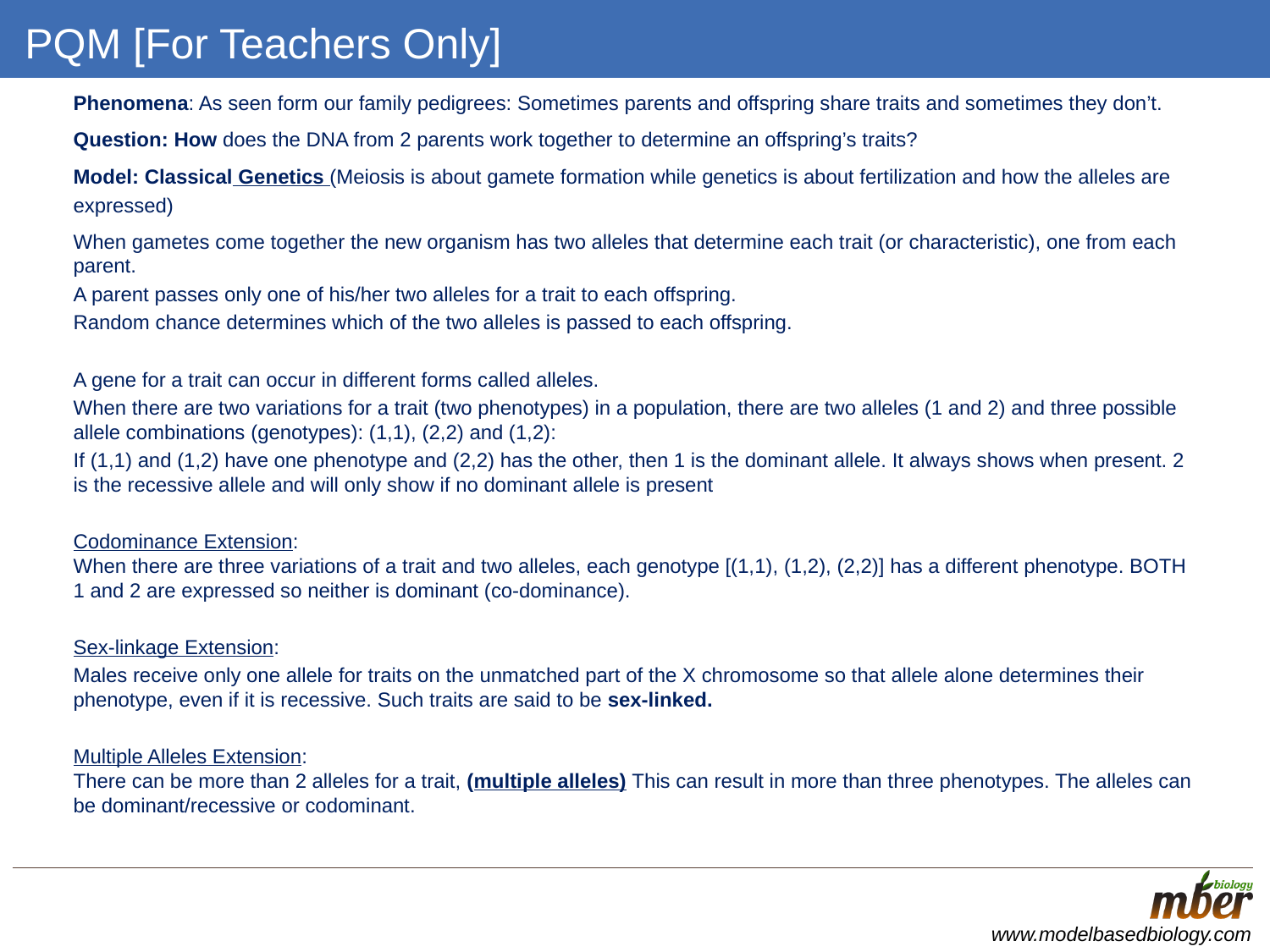

# PQM [For Teachers Only]
Phenomena: As seen form our family pedigrees: Sometimes parents and offspring share traits and sometimes they don’t.
Question: How does the DNA from 2 parents work together to determine an offspring’s traits?
Model: Classical Genetics (Meiosis is about gamete formation while genetics is about fertilization and how the alleles are expressed)
When gametes come together the new organism has two alleles that determine each trait (or characteristic), one from each parent.
A parent passes only one of his/her two alleles for a trait to each offspring.
Random chance determines which of the two alleles is passed to each offspring.

A gene for a trait can occur in different forms called alleles.
When there are two variations for a trait (two phenotypes) in a population, there are two alleles (1 and 2) and three possible allele combinations (genotypes): (1,1), (2,2) and (1,2):
If (1,1) and (1,2) have one phenotype and (2,2) has the other, then 1 is the dominant allele. It always shows when present. 2 is the recessive allele and will only show if no dominant allele is present​

Codominance Extension:
When there are three variations of a trait and two alleles, each genotype [(1,1), (1,2), (2,2)] has a different phenotype. BOTH 1 and 2 are expressed so neither is dominant (co-dominance).

Sex-linkage Extension:
Males receive only one allele for traits on the unmatched part of the X chromosome so that allele alone determines their phenotype, even if it is recessive. Such traits are said to be sex-linked.

Multiple Alleles Extension:
There can be more than 2 alleles for a trait, (multiple alleles) This can result in more than three phenotypes. The alleles can be dominant/recessive or codominant.